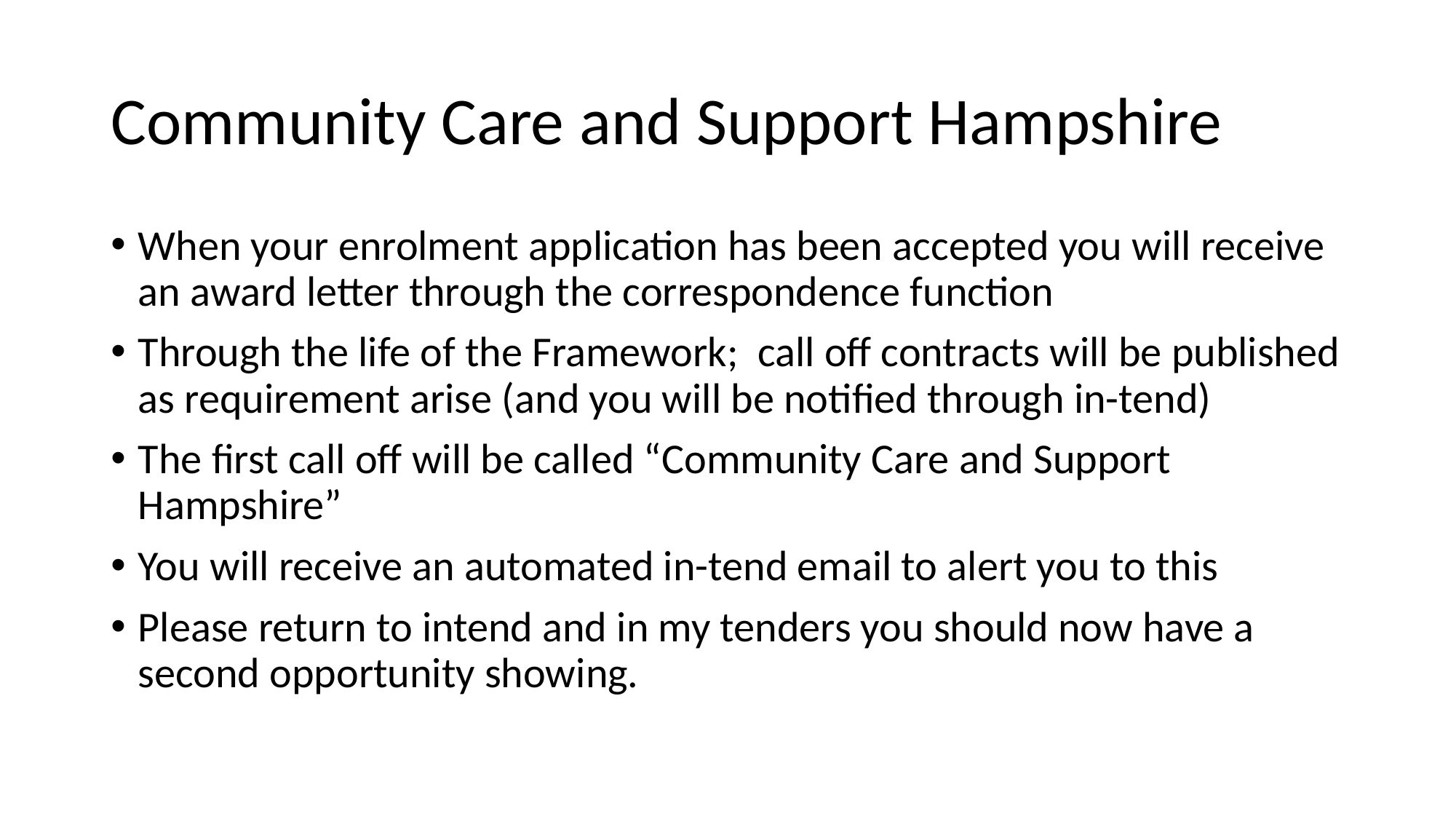

# Community Care and Support Hampshire
When your enrolment application has been accepted you will receive an award letter through the correspondence function
Through the life of the Framework;  call off contracts will be published as requirement arise (and you will be notified through in-tend)
The first call off will be called “Community Care and Support Hampshire”
You will receive an automated in-tend email to alert you to this
Please return to intend and in my tenders you should now have a second opportunity showing.